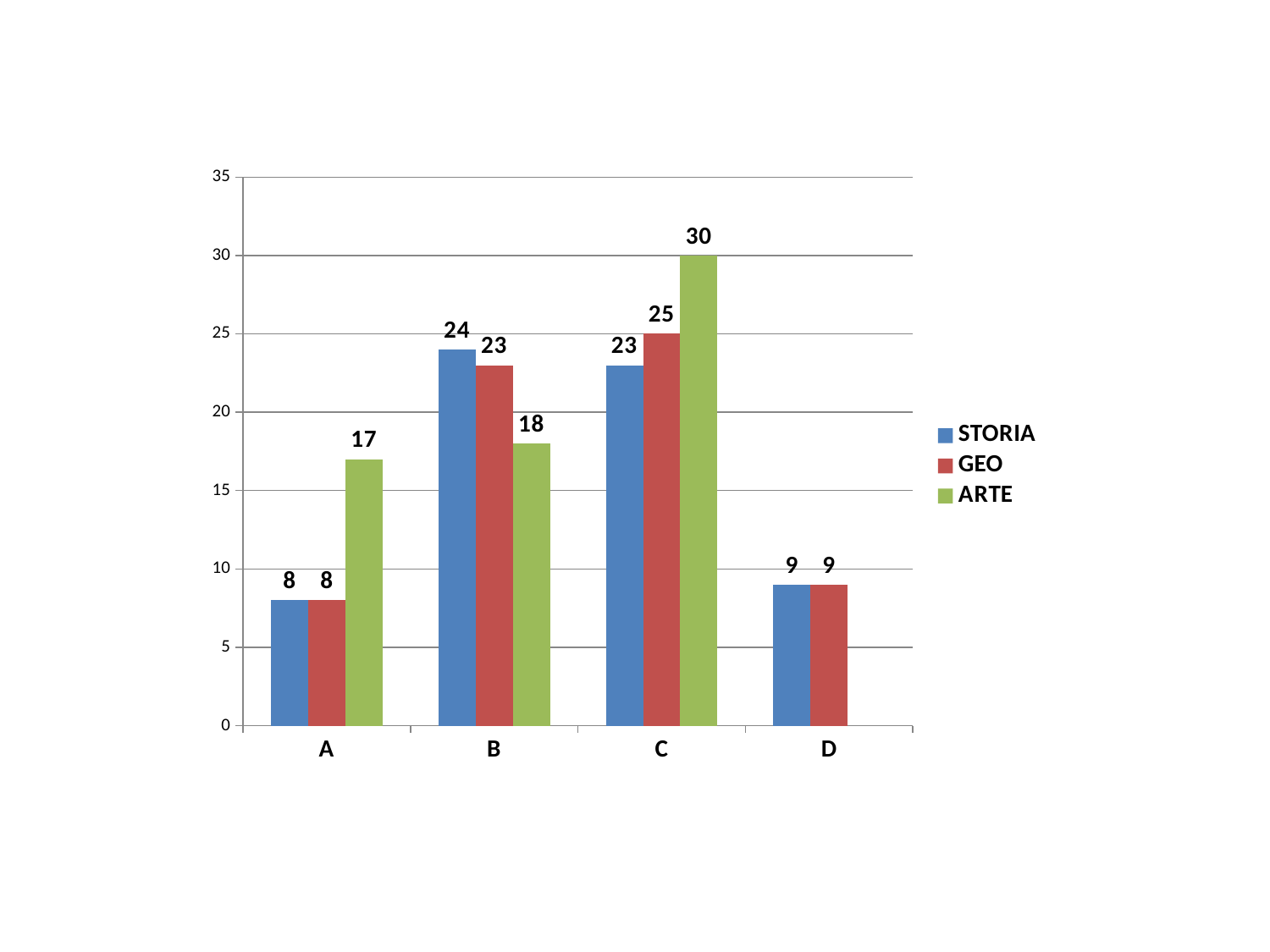

### Chart

| Category | STORIA | GEO  | ARTE |
|---|---|---|---|
| A | 8.0 | 8.0 | 17.0 |
| B | 24.0 | 23.0 | 18.0 |
| C | 23.0 | 25.0 | 30.0 |
| D | 9.0 | 9.0 | None |